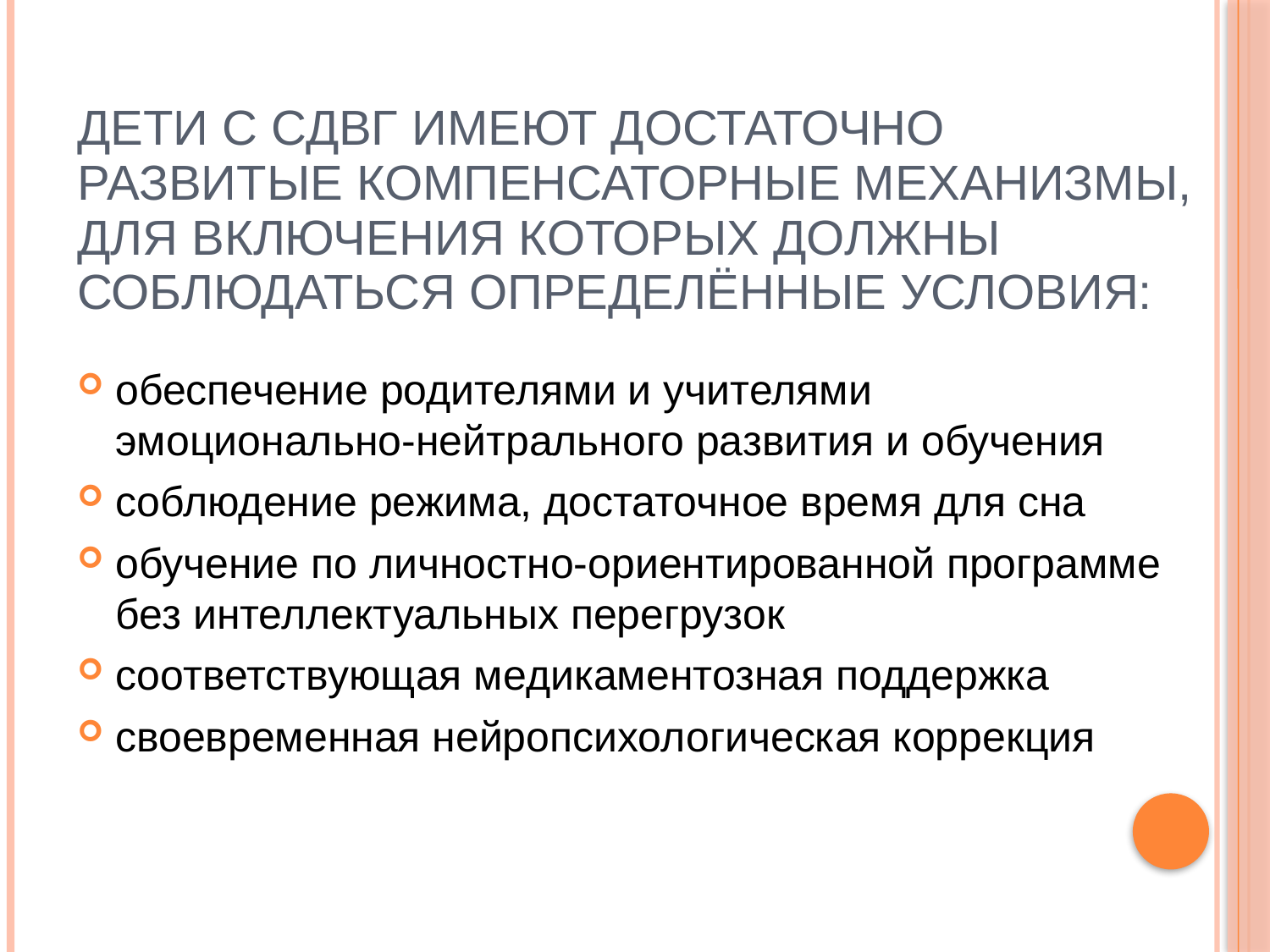

# Дети с СДВГ имеют достаточно развитые компенсаторные механизмы, для включения которых должны соблюдаться определённые условия:
обеспечение родителями и учителями эмоционально-нейтрального развития и обучения
соблюдение режима, достаточное время для сна
обучение по личностно-ориентированной программе без интеллектуальных перегрузок
соответствующая медикаментозная поддержка
своевременная нейропсихологическая коррекция